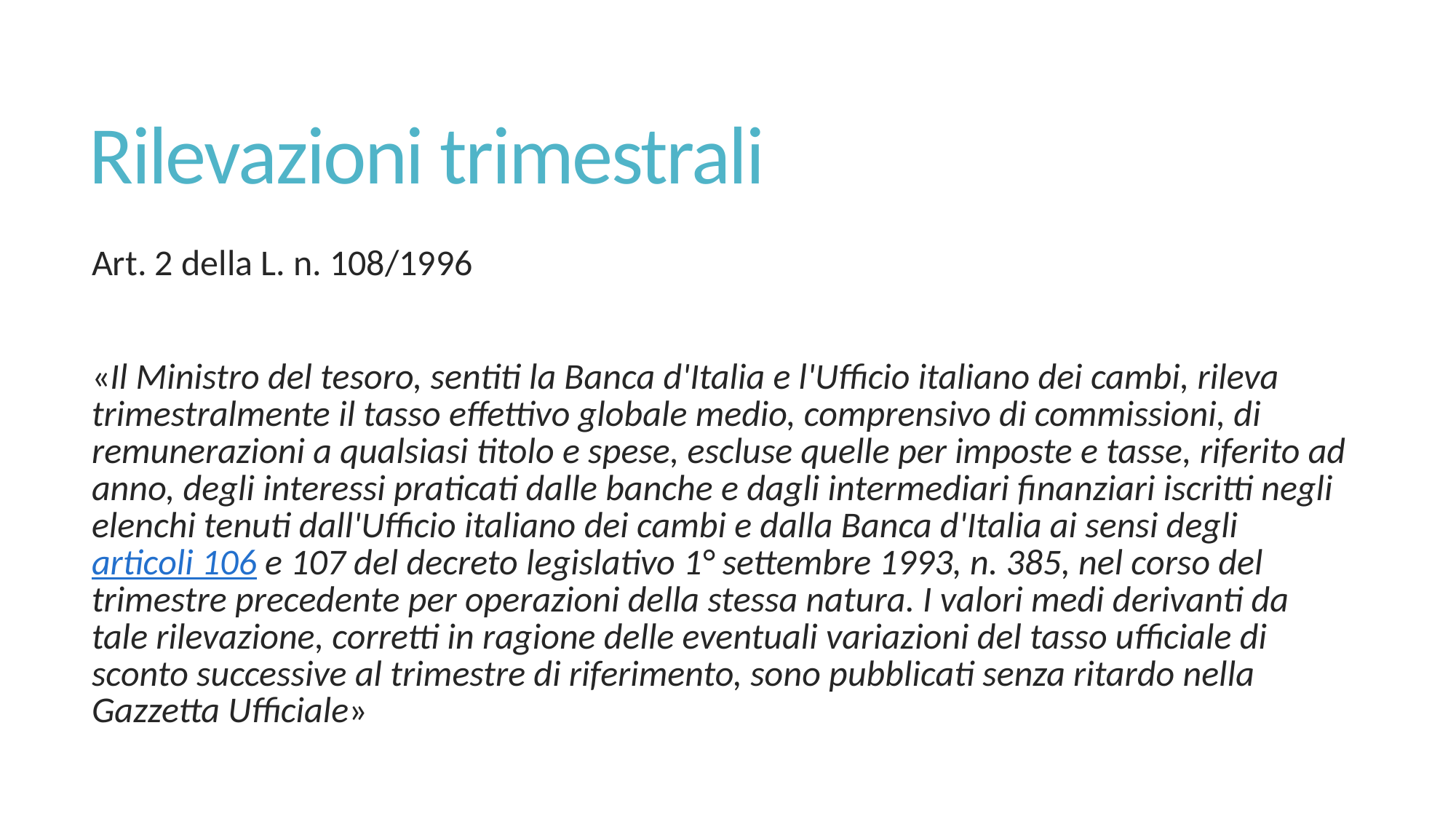

# Rilevazioni trimestrali
Art. 2 della L. n. 108/1996

«Il Ministro del tesoro, sentiti la Banca d'Italia e l'Ufficio italiano dei cambi, rileva trimestralmente il tasso effettivo globale medio, comprensivo di commissioni, di remunerazioni a qualsiasi titolo e spese, escluse quelle per imposte e tasse, riferito ad anno, degli interessi praticati dalle banche e dagli intermediari finanziari iscritti negli elenchi tenuti dall'Ufficio italiano dei cambi e dalla Banca d'Italia ai sensi degli articoli 106 e 107 del decreto legislativo 1° settembre 1993, n. 385, nel corso del trimestre precedente per operazioni della stessa natura. I valori medi derivanti da tale rilevazione, corretti in ragione delle eventuali variazioni del tasso ufficiale di sconto successive al trimestre di riferimento, sono pubblicati senza ritardo nella Gazzetta Ufficiale»